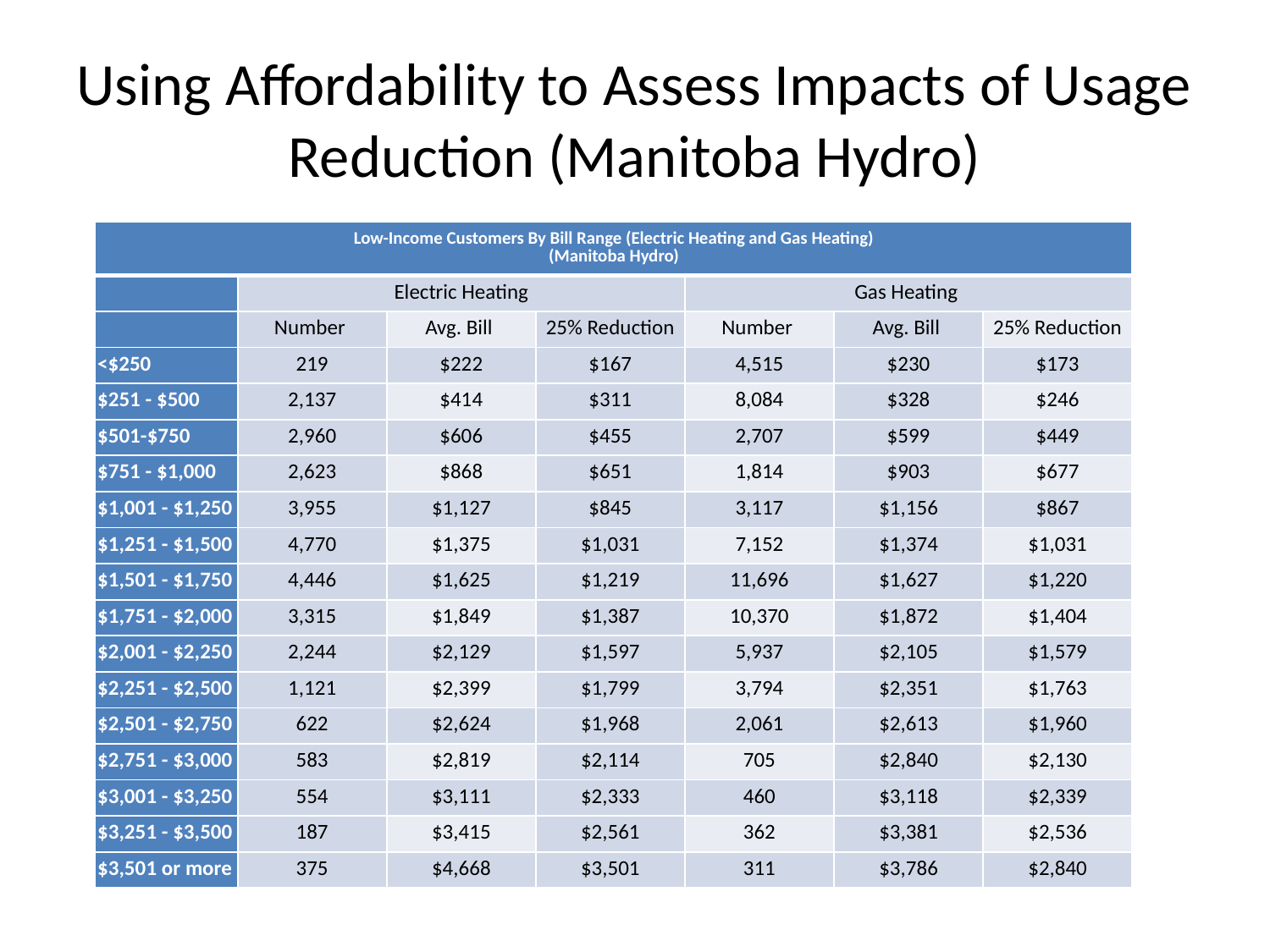

# Using Affordability to Assess Impacts of Usage Reduction (Manitoba Hydro)
| Low-Income Customers By Bill Range (Electric Heating and Gas Heating) (Manitoba Hydro) |  |  |  |  |  |  |
| --- | --- | --- | --- | --- | --- | --- |
|  | Electric Heating |  |  | Gas Heating |  |  |
|  | Number | Avg. Bill | 25% Reduction | Number | Avg. Bill | 25% Reduction |
| <$250 | 219 | $222 | $167 | 4,515 | $230 | $173 |
| $251 - $500 | 2,137 | $414 | $311 | 8,084 | $328 | $246 |
| $501-$750 | 2,960 | $606 | $455 | 2,707 | $599 | $449 |
| $751 - $1,000 | 2,623 | $868 | $651 | 1,814 | $903 | $677 |
| $1,001 - $1,250 | 3,955 | $1,127 | $845 | 3,117 | $1,156 | $867 |
| $1,251 - $1,500 | 4,770 | $1,375 | $1,031 | 7,152 | $1,374 | $1,031 |
| $1,501 - $1,750 | 4,446 | $1,625 | $1,219 | 11,696 | $1,627 | $1,220 |
| $1,751 - $2,000 | 3,315 | $1,849 | $1,387 | 10,370 | $1,872 | $1,404 |
| $2,001 - $2,250 | 2,244 | $2,129 | $1,597 | 5,937 | $2,105 | $1,579 |
| $2,251 - $2,500 | 1,121 | $2,399 | $1,799 | 3,794 | $2,351 | $1,763 |
| $2,501 - $2,750 | 622 | $2,624 | $1,968 | 2,061 | $2,613 | $1,960 |
| $2,751 - $3,000 | 583 | $2,819 | $2,114 | 705 | $2,840 | $2,130 |
| $3,001 - $3,250 | 554 | $3,111 | $2,333 | 460 | $3,118 | $2,339 |
| $3,251 - $3,500 | 187 | $3,415 | $2,561 | 362 | $3,381 | $2,536 |
| $3,501 or more | 375 | $4,668 | $3,501 | 311 | $3,786 | $2,840 |